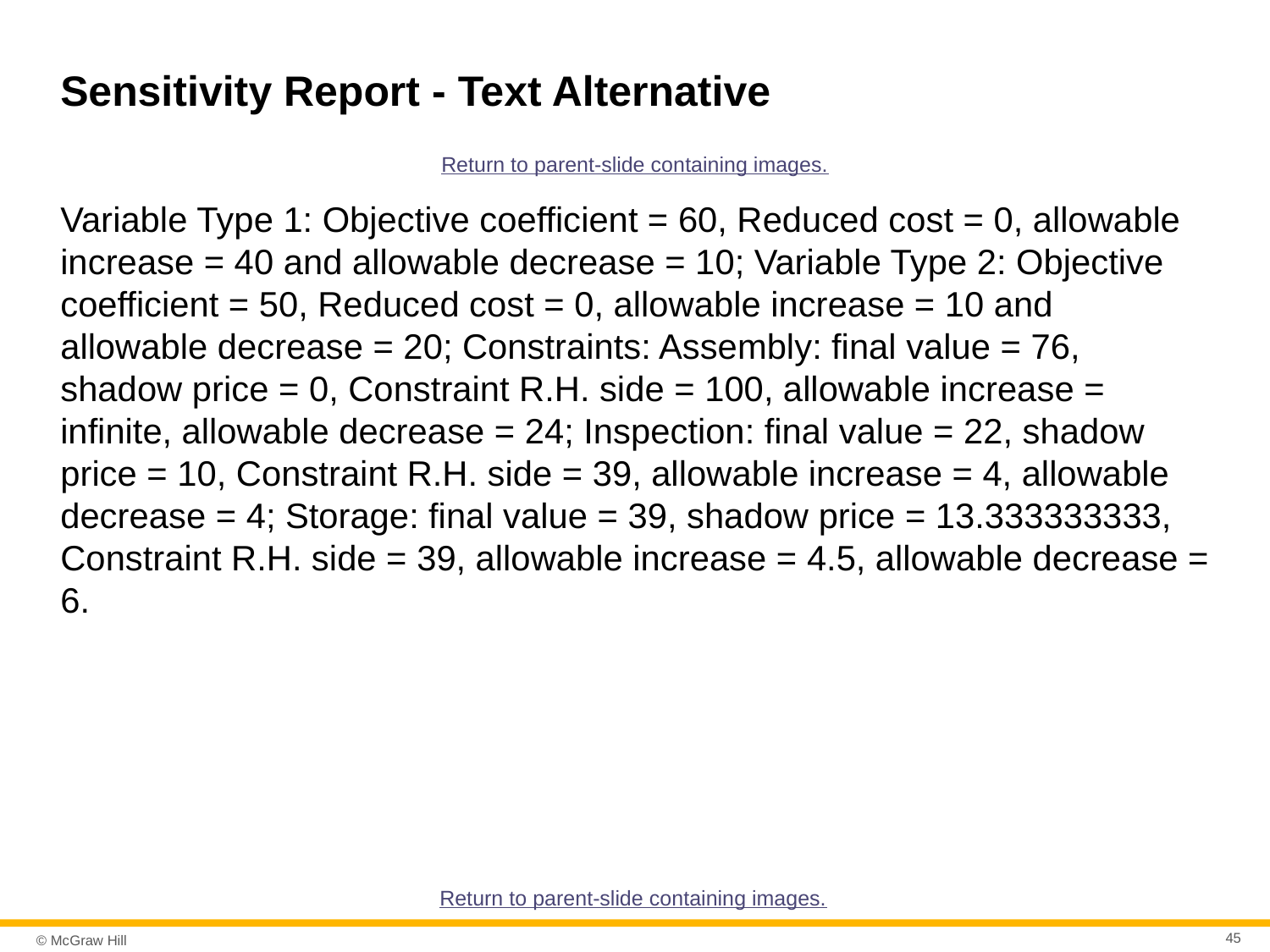

# Sensitivity Report - Text Alternative
Return to parent-slide containing images.
Variable Type 1: Objective coefficient = 60, Reduced cost = 0, allowable increase = 40 and allowable decrease = 10; Variable Type 2: Objective coefficient = 50, Reduced cost = 0, allowable increase = 10 and allowable decrease = 20; Constraints: Assembly: final value = 76, shadow price = 0, Constraint R.H. side = 100, allowable increase = infinite, allowable decrease = 24; Inspection: final value = 22, shadow price = 10, Constraint R.H. side = 39, allowable increase = 4, allowable decrease = 4; Storage: final value = 39, shadow price = 13.333333333, Constraint R.H. side = 39, allowable increase = 4.5, allowable decrease = 6.
Return to parent-slide containing images.